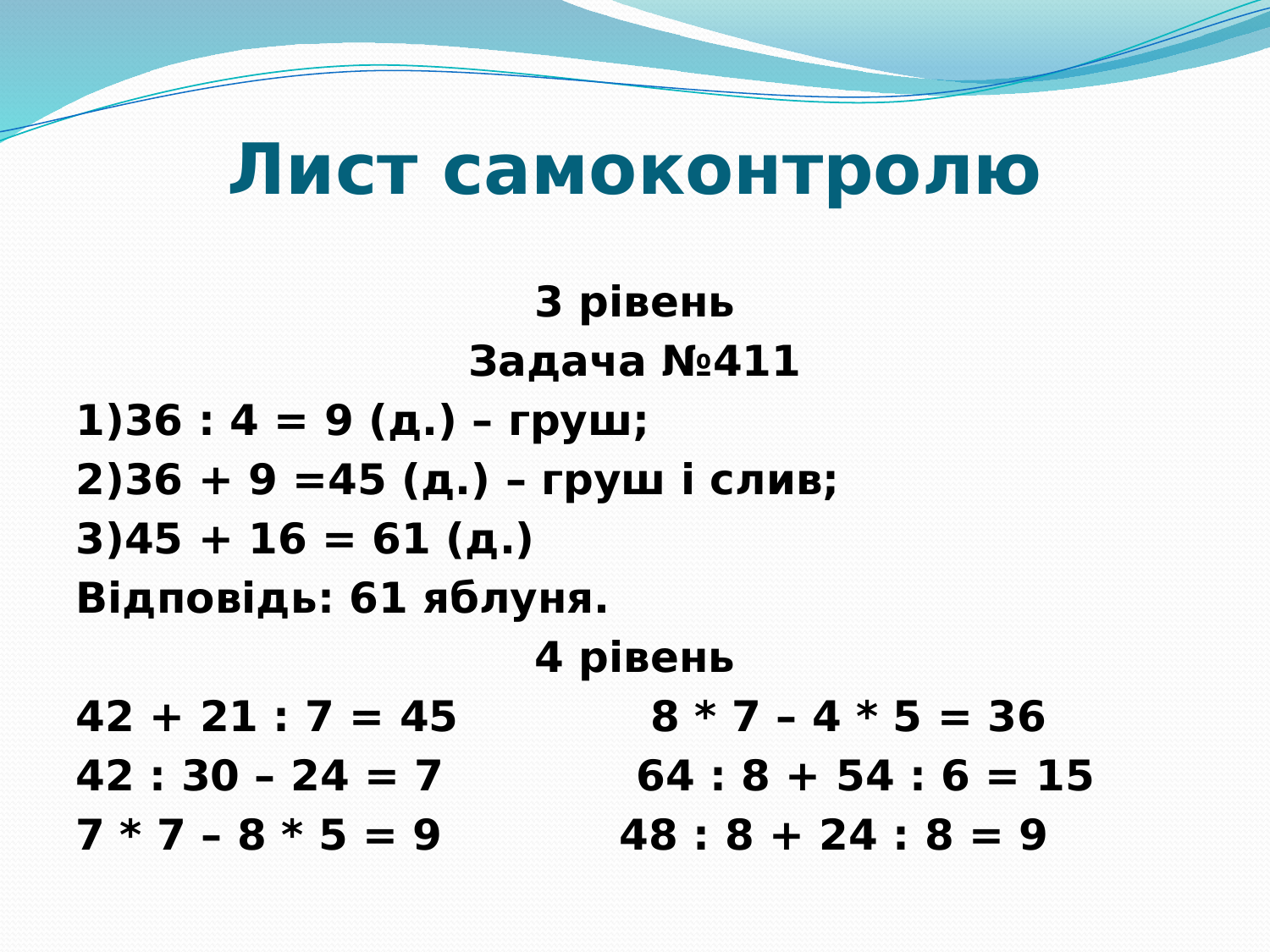

# Лист самоконтролю
3 рівень
Задача №411
1)36 : 4 = 9 (д.) – груш;
2)36 + 9 =45 (д.) – груш і слив;
3)45 + 16 = 61 (д.)
Відповідь: 61 яблуня.
4 рівень
42 + 21 : 7 = 45             8 * 7 – 4 * 5 = 36
42 : 30 – 24 = 7             64 : 8 + 54 : 6 = 15
7 * 7 – 8 * 5 = 9            48 : 8 + 24 : 8 = 9